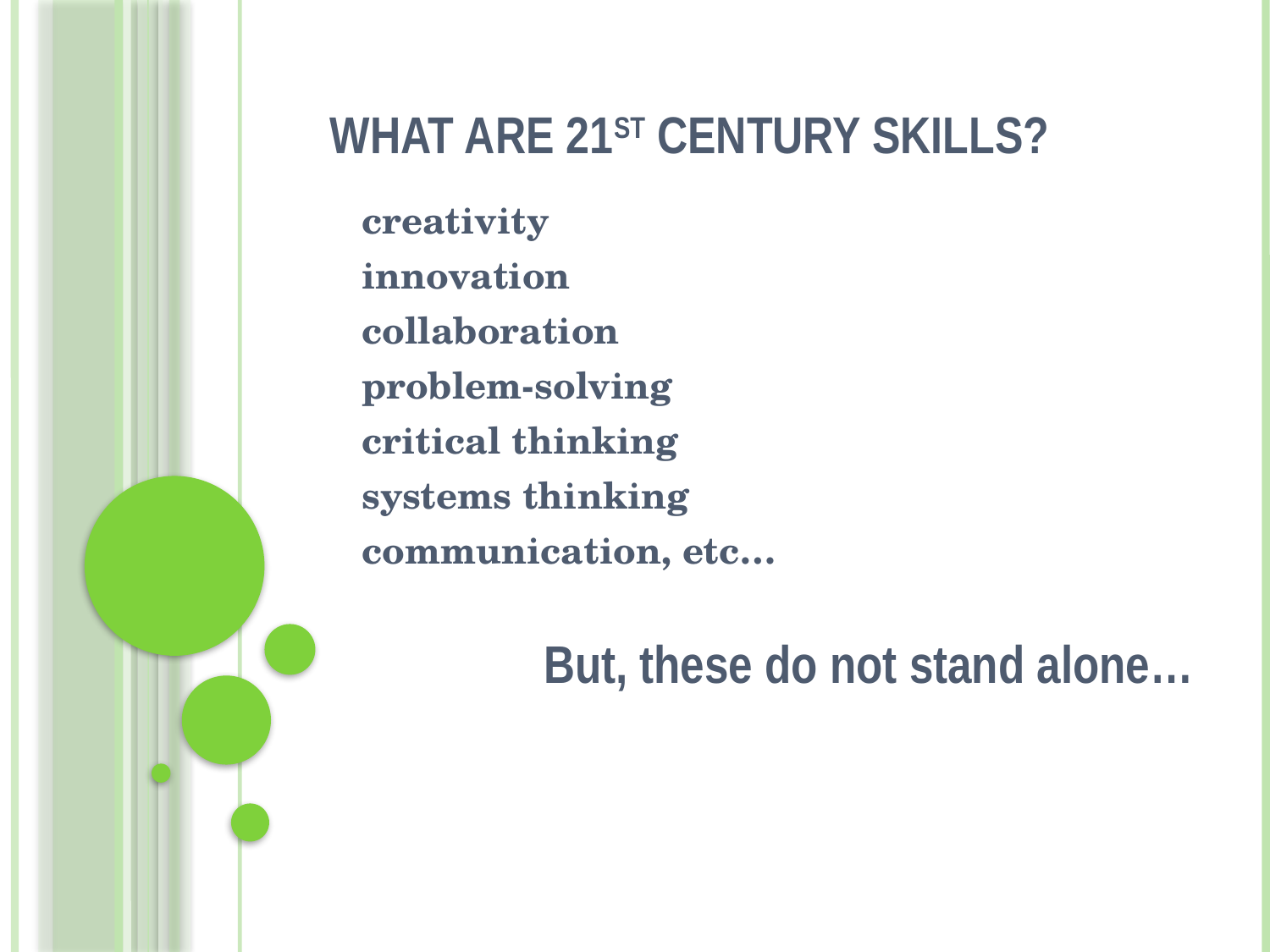

# What are 21st Century Skills?
creativity
innovation
collaboration
problem-solving
critical thinking
systems thinking
communication, etc…

But, these do not stand alone…